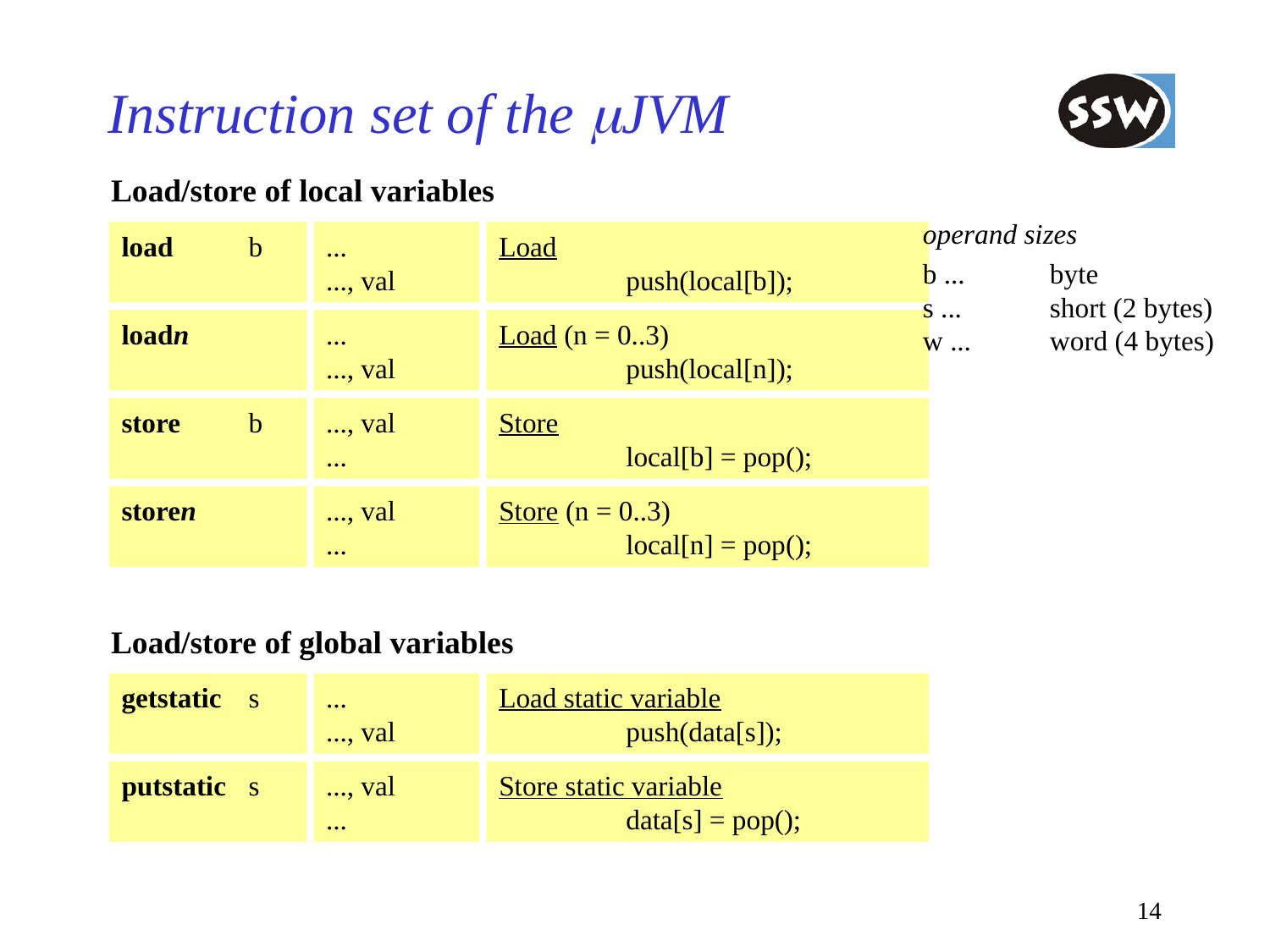

# Instruction set of the μJVM
Load/store of local variables
operand sizes
b ...	byte
s ...	short (2 bytes)
w ...	word (4 bytes)
load	b

...
..., val
Load
	push(local[b]);
loadn

...
..., val
Load (n = 0..3)
	push(local[n]);
store	b

..., val
...
Store
	local[b] = pop();
storen

..., val
...
Store (n = 0..3)
	local[n] = pop();
Load/store of global variables
getstatic	s

...
..., val
Load static variable
	push(data[s]);
putstatic	s

..., val
...
Store static variable
	data[s] = pop();
14